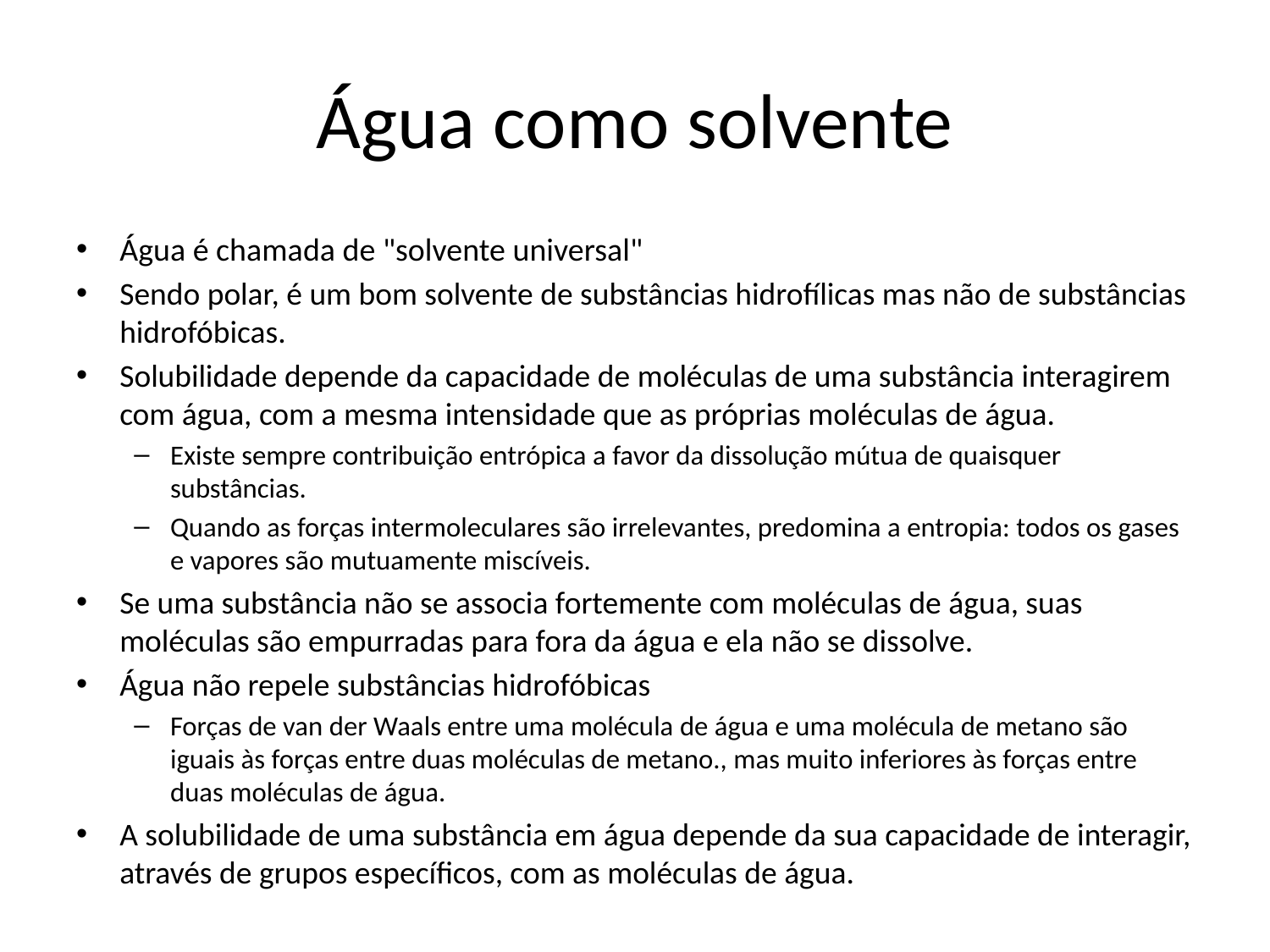

# Água como solvente
Água é chamada de "solvente universal"
Sendo polar, é um bom solvente de substâncias hidrofílicas mas não de substâncias hidrofóbicas.
Solubilidade depende da capacidade de moléculas de uma substância interagirem com água, com a mesma intensidade que as próprias moléculas de água.
Existe sempre contribuição entrópica a favor da dissolução mútua de quaisquer substâncias.
Quando as forças intermoleculares são irrelevantes, predomina a entropia: todos os gases e vapores são mutuamente miscíveis.
Se uma substância não se associa fortemente com moléculas de água, suas moléculas são empurradas para fora da água e ela não se dissolve.
Água não repele substâncias hidrofóbicas
Forças de van der Waals entre uma molécula de água e uma molécula de metano são iguais às forças entre duas moléculas de metano., mas muito inferiores às forças entre duas moléculas de água.
A solubilidade de uma substância em água depende da sua capacidade de interagir, através de grupos específicos, com as moléculas de água.